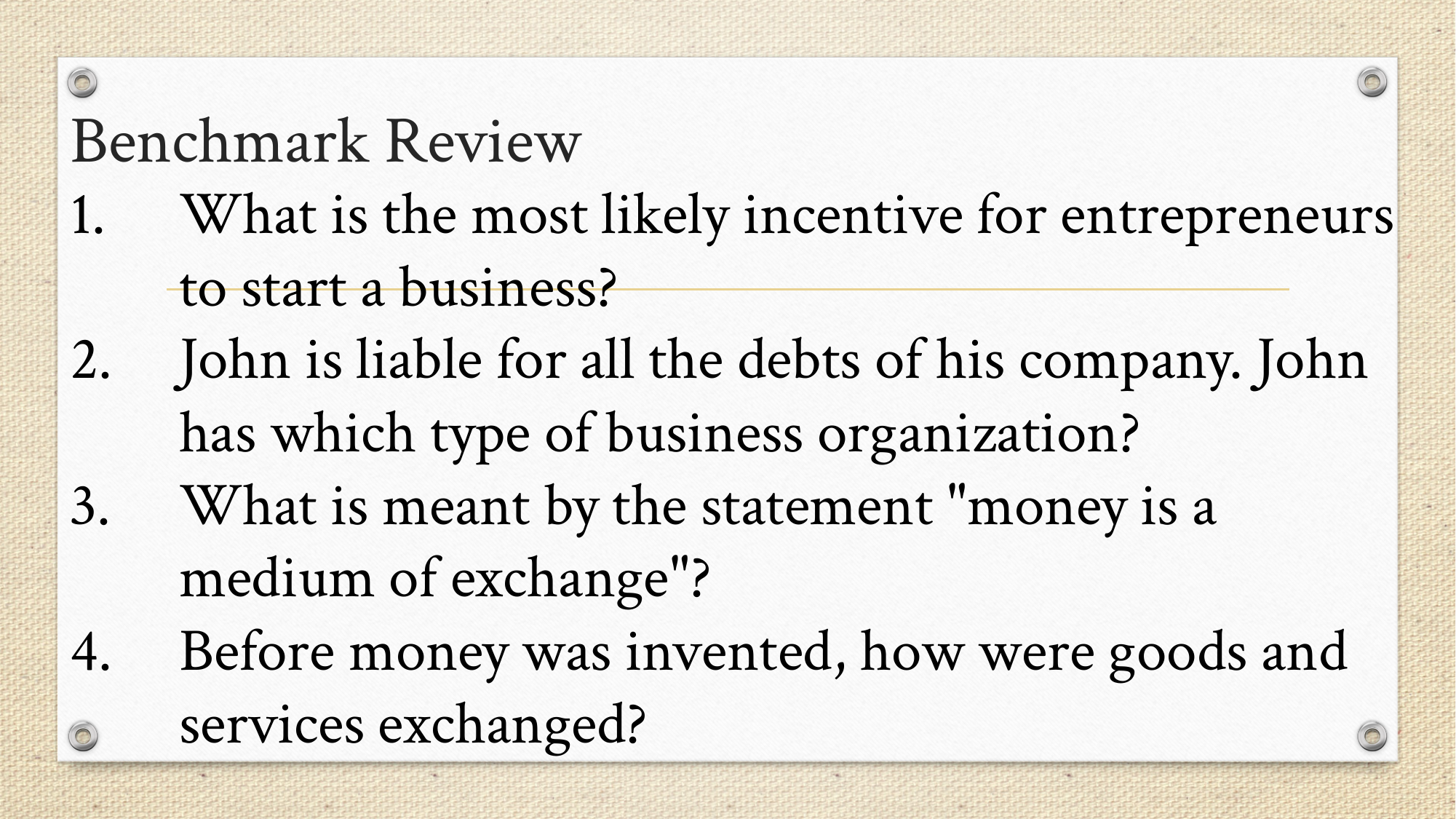

# Benchmark Review
What is the most likely incentive for entrepreneurs to start a business?
John is liable for all the debts of his company. John has which type of business organization?
What is meant by the statement "money is a medium of exchange"?
Before money was invented, how were goods and services exchanged?